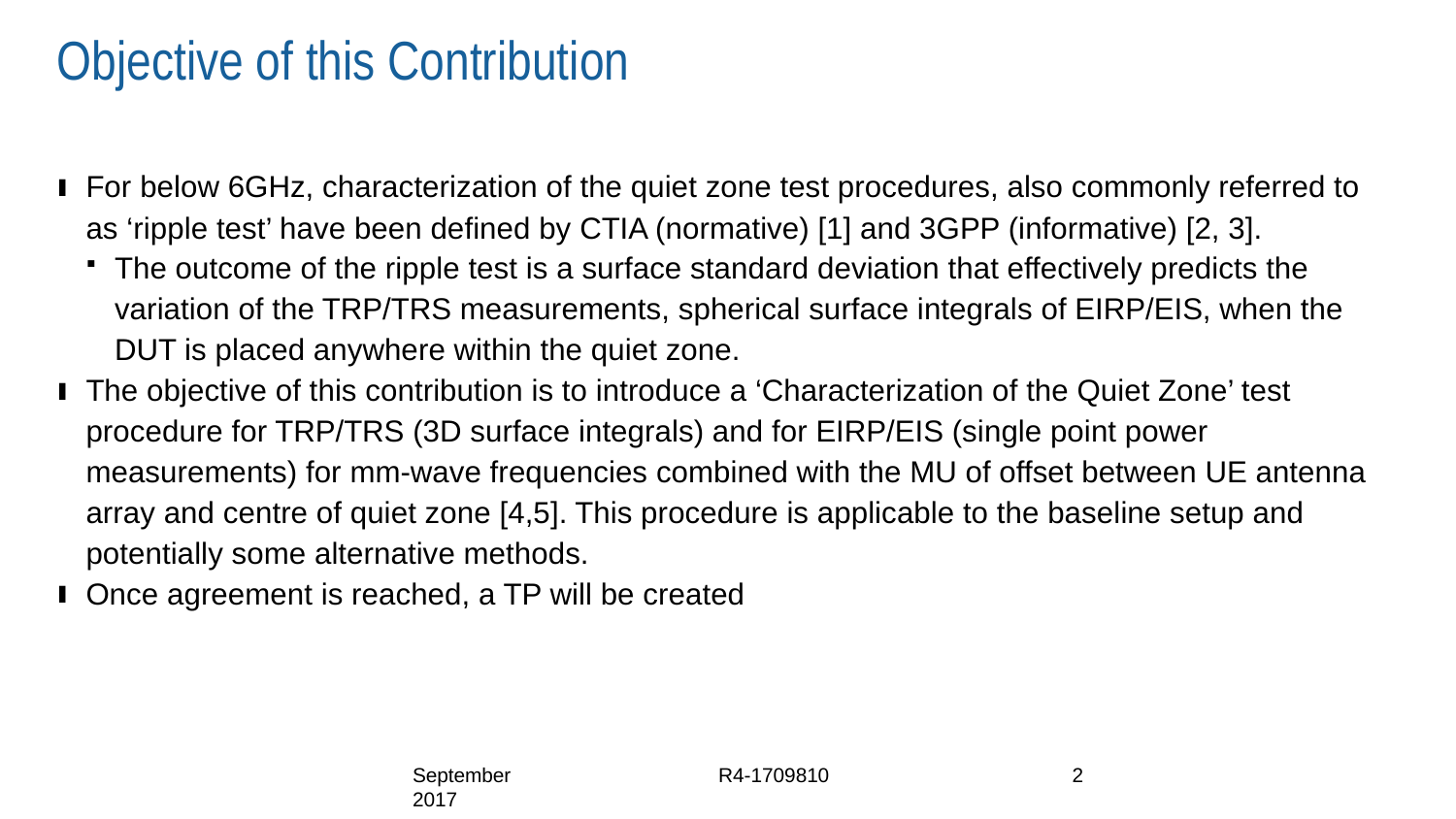

# Objective of this Contribution
For below 6GHz, characterization of the quiet zone test procedures, also commonly referred to as ‘ripple test’ have been defined by CTIA (normative) [1] and 3GPP (informative) [2, 3].
The outcome of the ripple test is a surface standard deviation that effectively predicts the variation of the TRP/TRS measurements, spherical surface integrals of EIRP/EIS, when the DUT is placed anywhere within the quiet zone.
The objective of this contribution is to introduce a ‘Characterization of the Quiet Zone’ test procedure for TRP/TRS (3D surface integrals) and for EIRP/EIS (single point power measurements) for mm-wave frequencies combined with the MU of offset between UE antenna array and centre of quiet zone [4,5]. This procedure is applicable to the baseline setup and potentially some alternative methods.
Once agreement is reached, a TP will be created

September 2017
R4-1709810
2